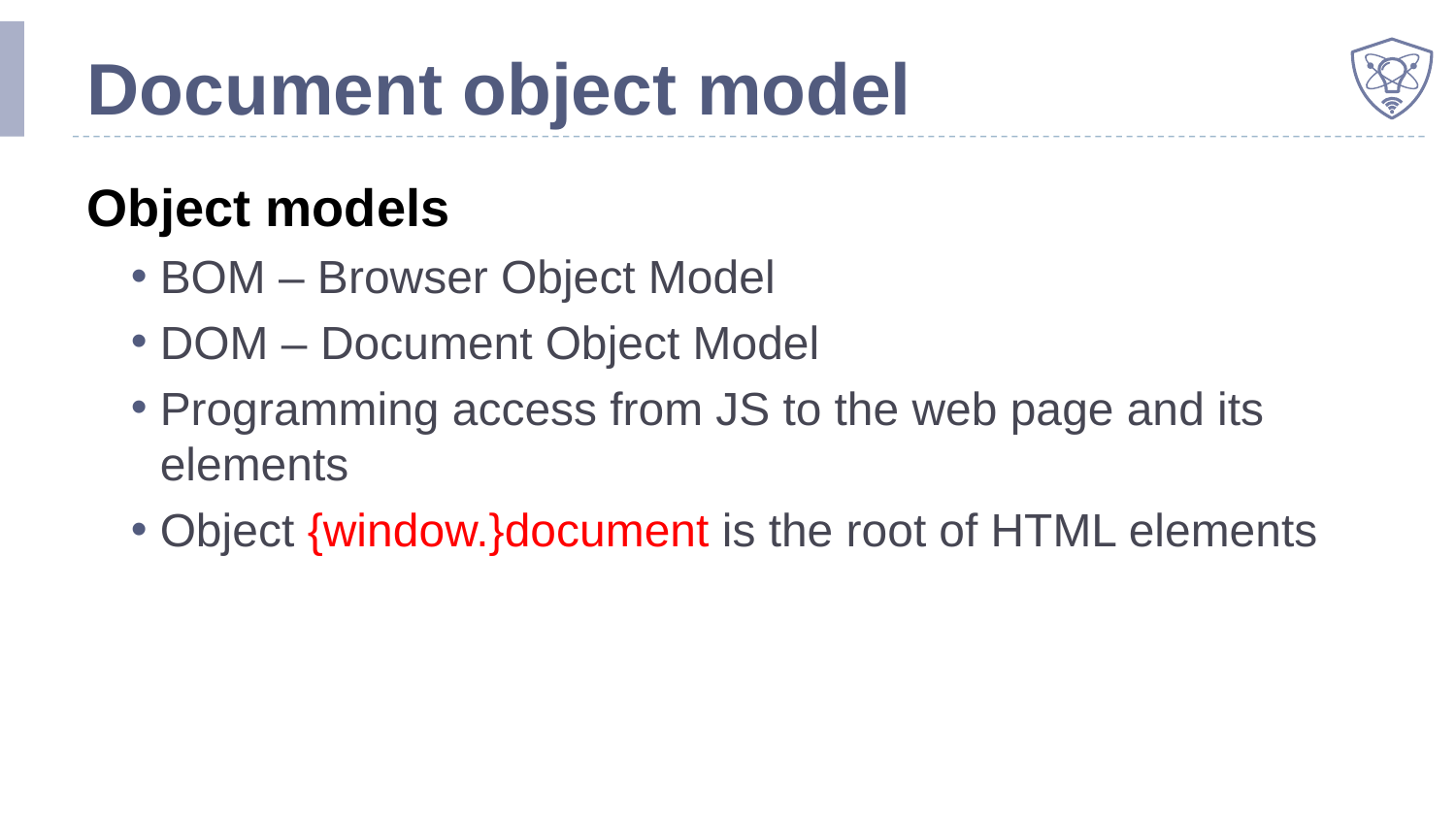

# Document object model
Object models
BOM – Browser Object Model
DOM – Document Object Model
Programming access from JS to the web page and its elements
Object {window.}document is the root of HTML elements